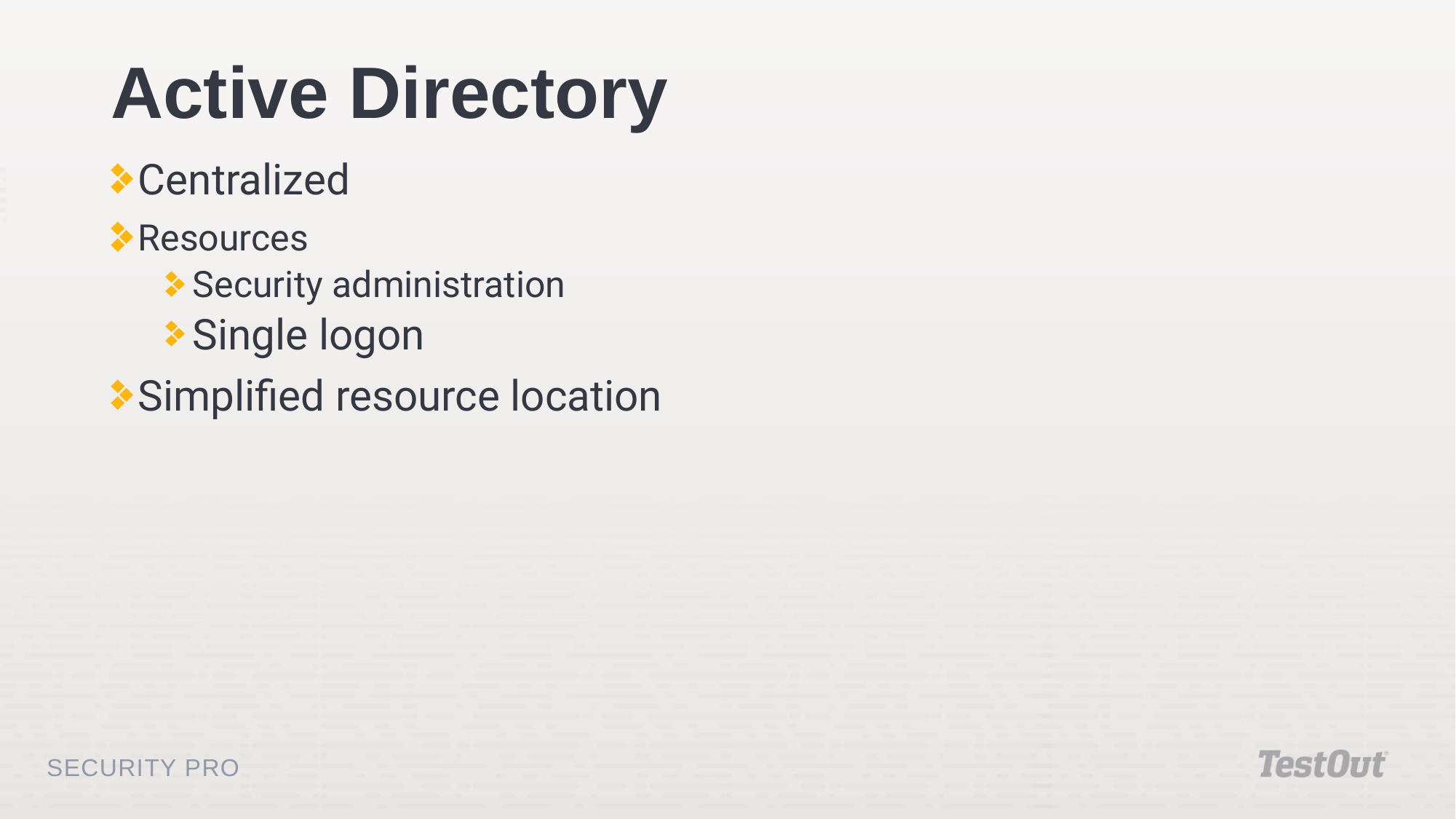

# Active Directory
Centralized
Resources
Security administration
Single logon
Simplified resource location
Security Pro